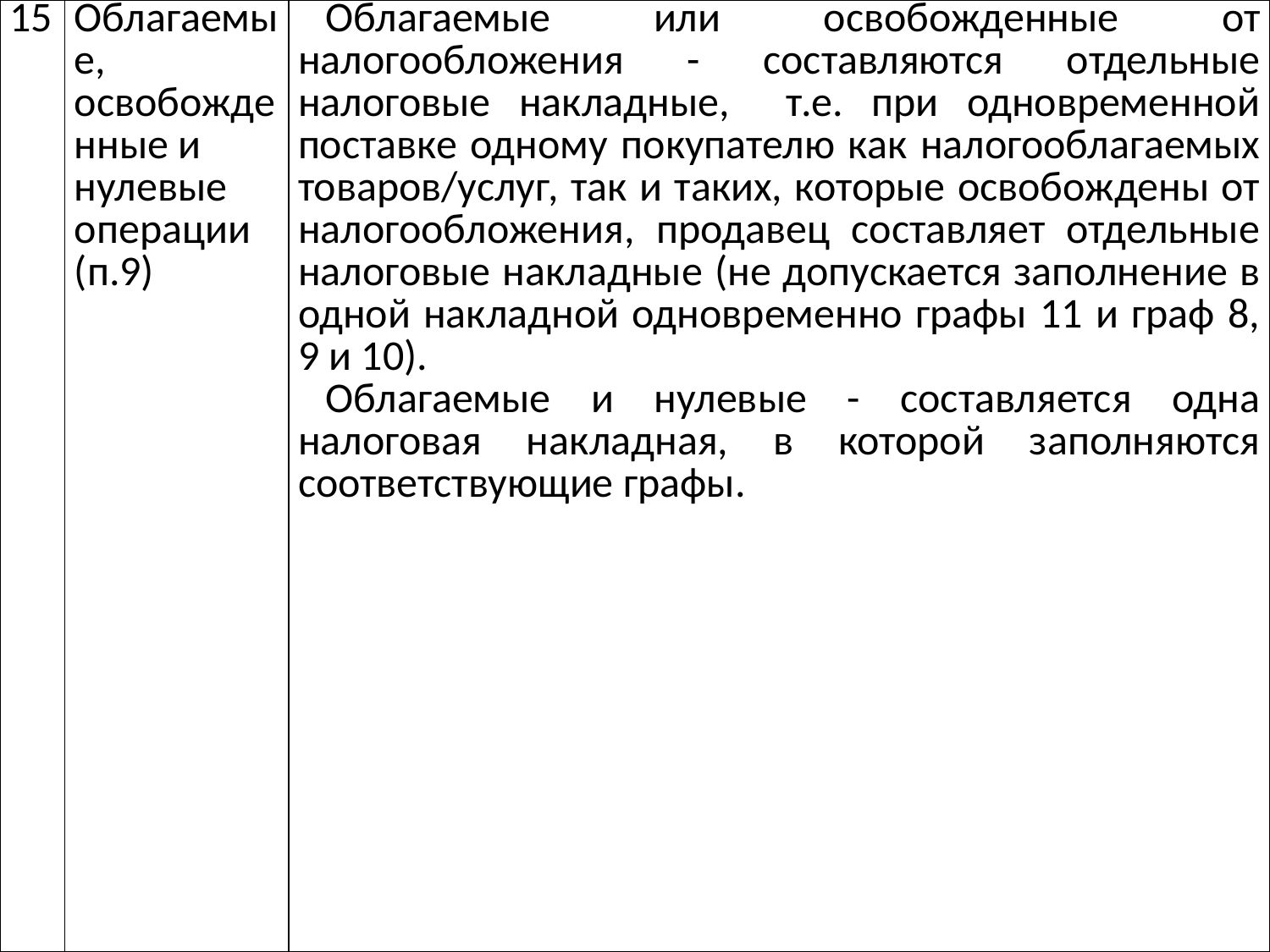

| 15 | Облагаемые, освобожденные и нулевые операции (п.9) | Облагаемые или освобожденные от налогообложения - составляются отдельные налоговые накладные, т.е. при одновременной поставке одному покупателю как налогооблагаемых товаров/услуг, так и таких, которые освобождены от налогообложения, продавец составляет отдельные налоговые накладные (не допускается заполнение в одной накладной одновременно графы 11 и граф 8, 9 и 10). Облагаемые и нулевые - составляется одна налоговая накладная, в которой заполняются соответствующие графы. |
| --- | --- | --- |